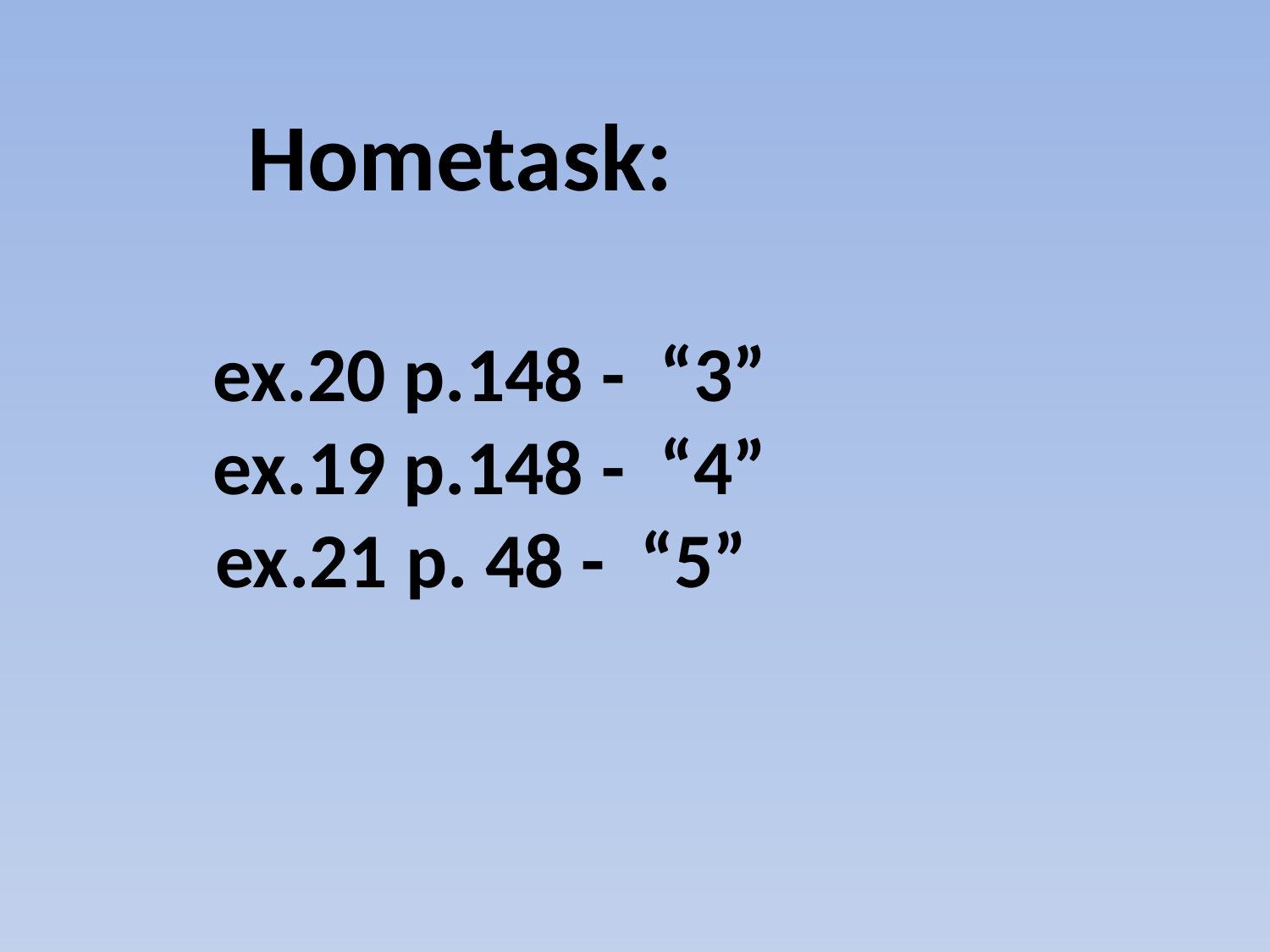

Hometask:

 ex.20 p.148 -  “3”
 ex.19 p.148 -  “4”
ex.21 p. 48 -  “5”